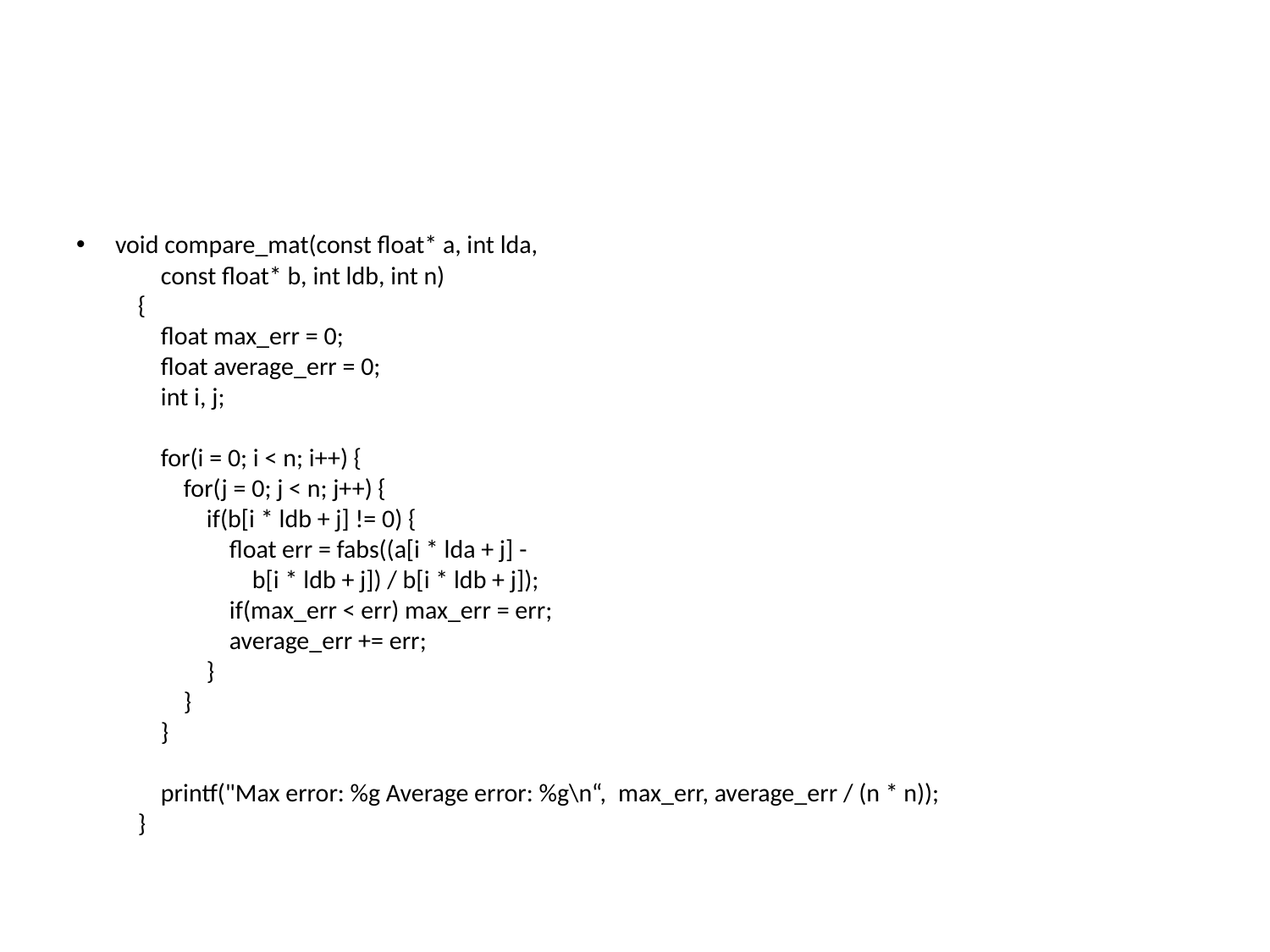

#
void compare_mat(const float* a, int lda,
        const float* b, int ldb, int n)
    {
        float max_err = 0;
        float average_err = 0;
        int i, j;
        for(i = 0; i < n; i++) {
            for(j = 0; j < n; j++) {
                if(b[i * ldb + j] != 0) {
                    float err = fabs((a[i * lda + j] - 
                        b[i * ldb + j]) / b[i * ldb + j]);
                    if(max_err < err) max_err = err;
                    average_err += err;
                }
            }
        }
        printf("Max error: %g Average error: %g\n“,  max_err, average_err / (n * n));
    }